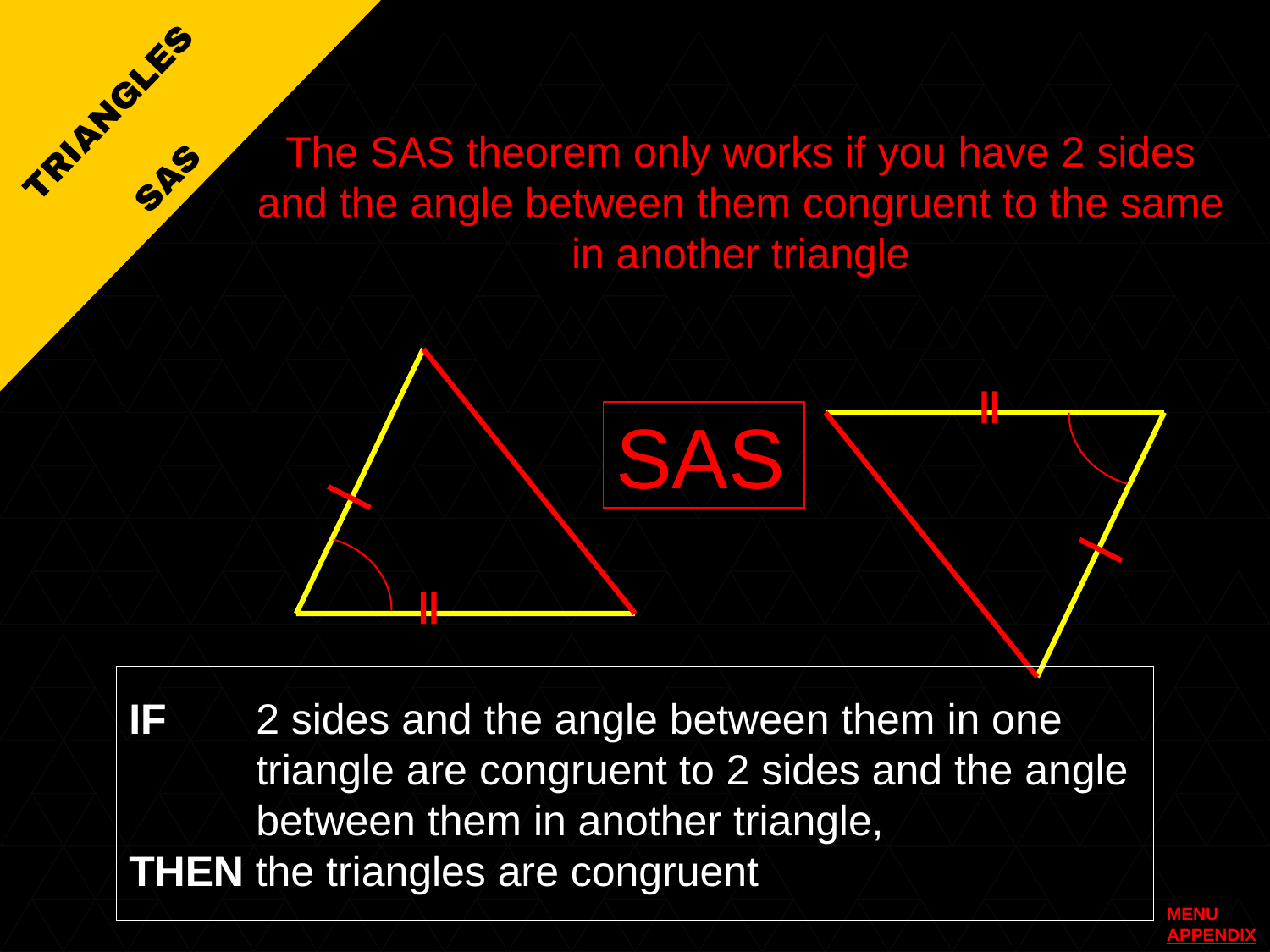

TRIANGLES
The SAS theorem only works if you have 2 sides and the angle between them congruent to the same in another triangle
SAS

SAS

IF 	2 sides and the angle between them in one 	triangle are congruent to 2 sides and the angle 	between them in another triangle,
THEN the triangles are congruent
MENU
APPENDIX